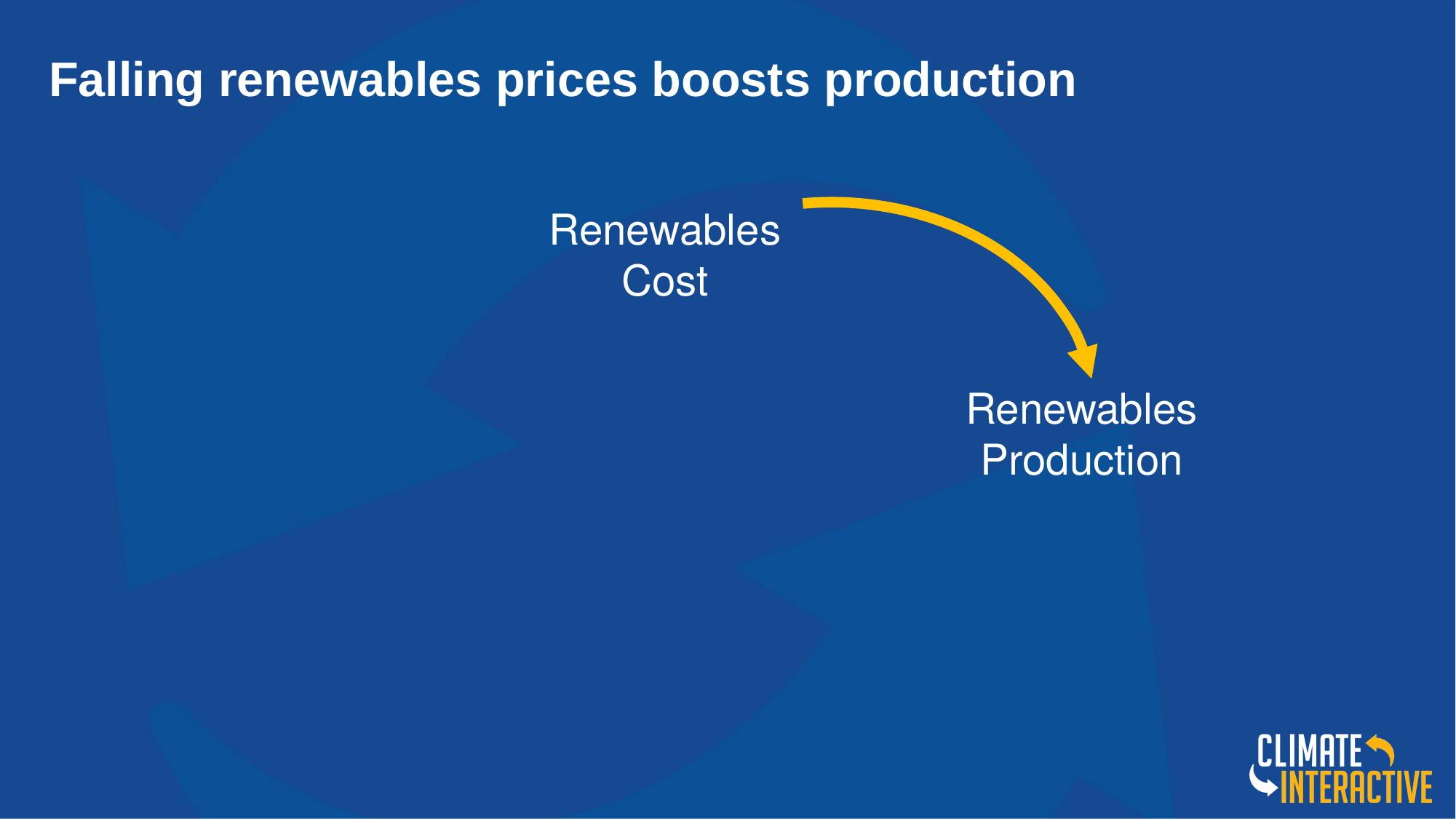

# Falling renewables prices boosts production
Renewables Cost

Renewables Production